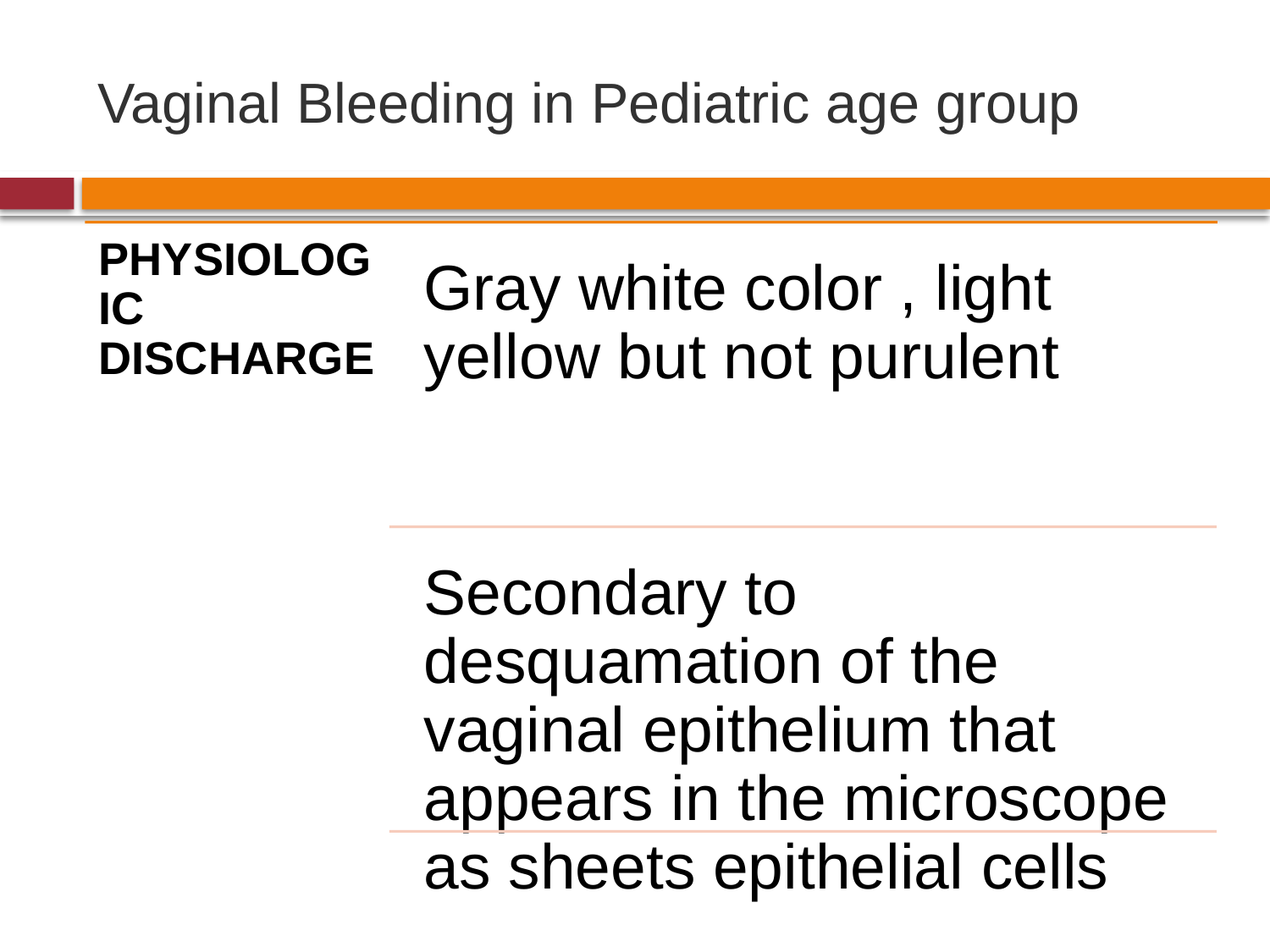

# Vaginal Bleeding in Pediatric age group
PHYSIOLOGIC DISCHARGE
Gray white color , light yellow but not purulent
Secondary to desquamation of the vaginal epithelium that appears in the microscope as sheets epithelial cells